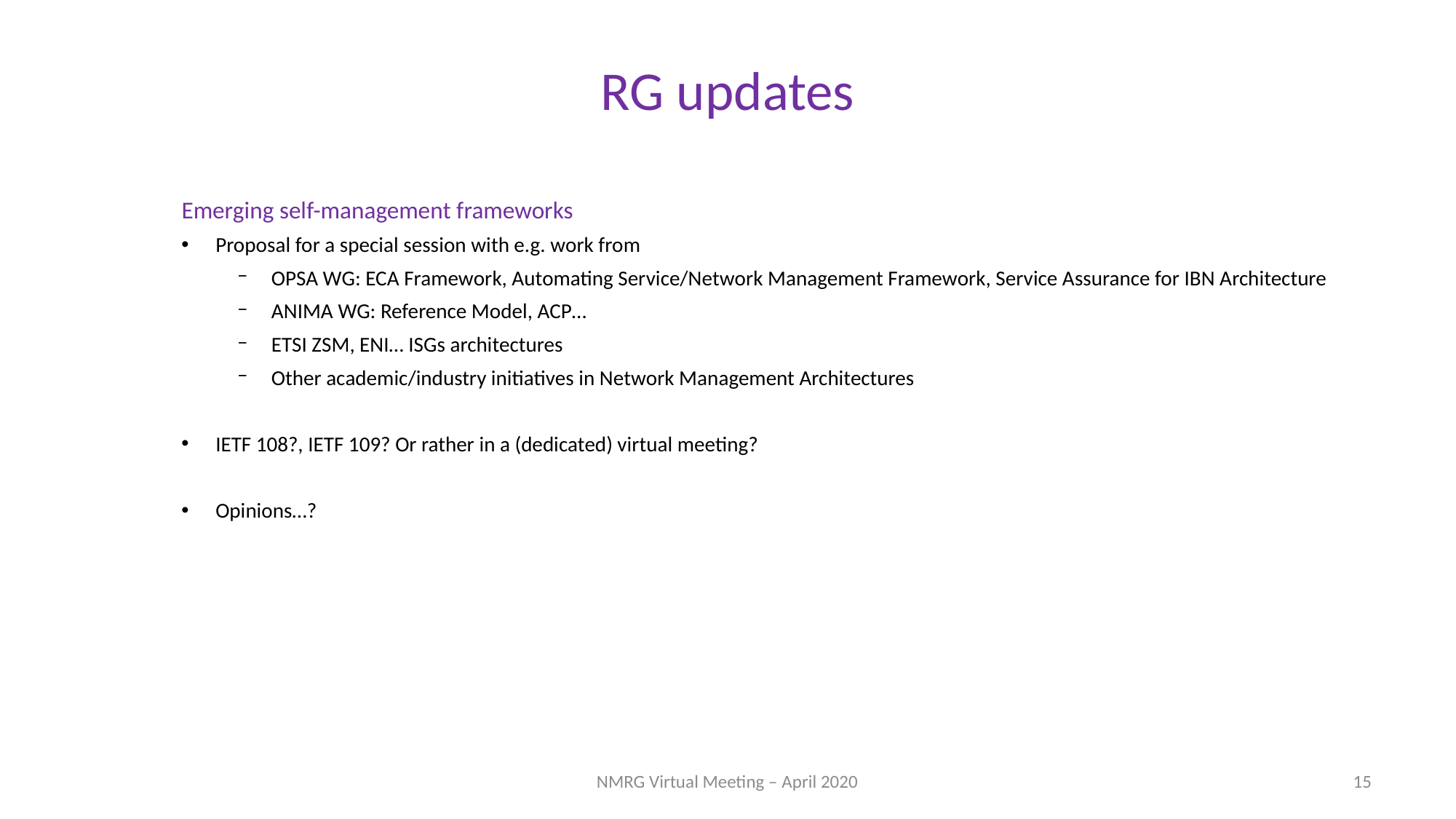

RG updates
Emerging self-management frameworks
Proposal for a special session with e.g. work from
OPSA WG: ECA Framework, Automating Service/Network Management Framework, Service Assurance for IBN Architecture
ANIMA WG: Reference Model, ACP…
ETSI ZSM, ENI… ISGs architectures
Other academic/industry initiatives in Network Management Architectures

IETF 108?, IETF 109? Or rather in a (dedicated) virtual meeting?

Opinions…?

NMRG Virtual Meeting – April 2020
15